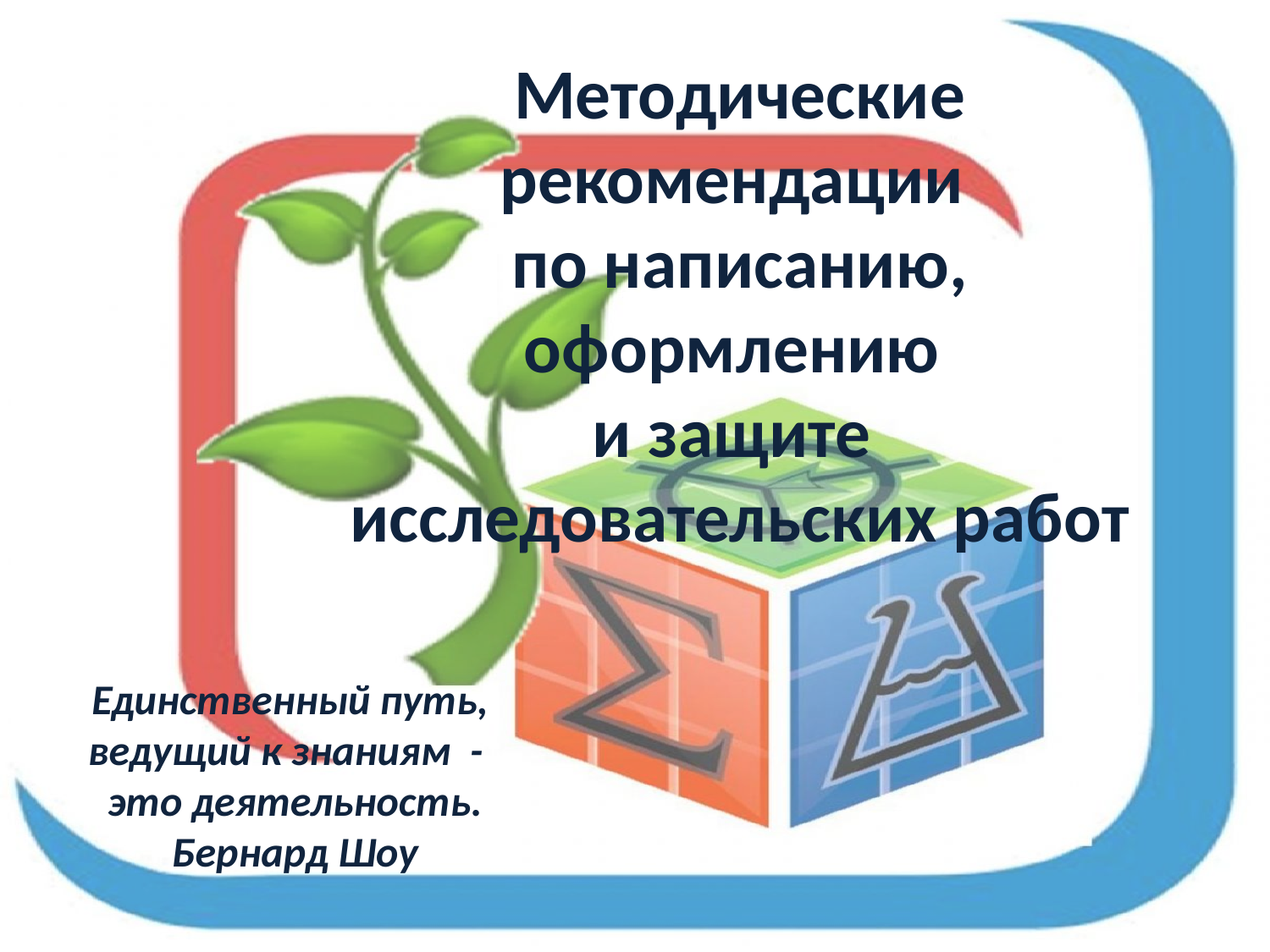

# Методические рекомендации по написанию, оформлению и защите исследовательских работ
Единственный путь,
ведущий к знаниям  -
это деятельность.
Бернард Шоу